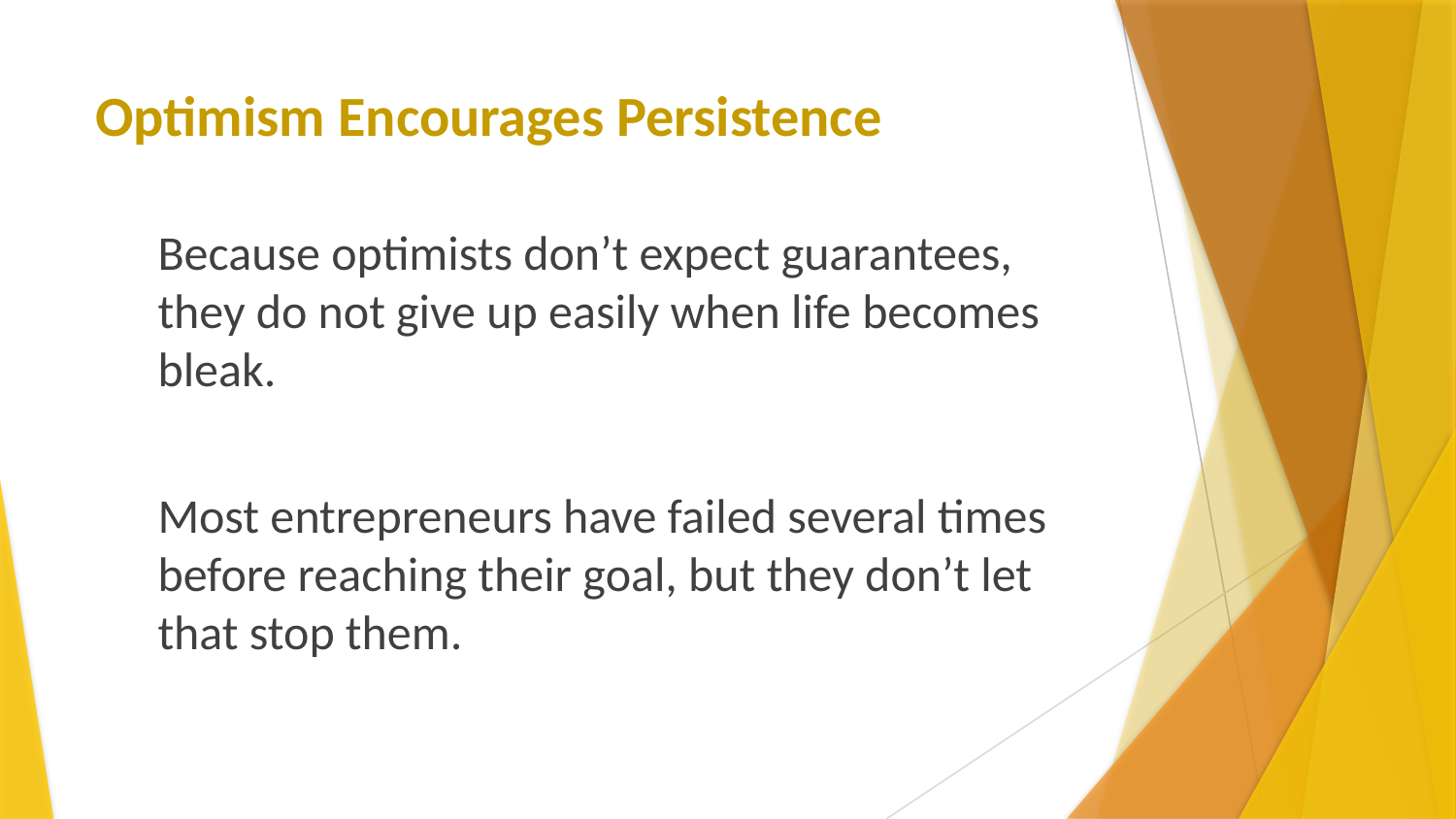

# Optimism Encourages Persistence
Because optimists don’t expect guarantees, they do not give up easily when life becomes bleak.

Most entrepreneurs have failed several times before reaching their goal, but they don’t let that stop them.